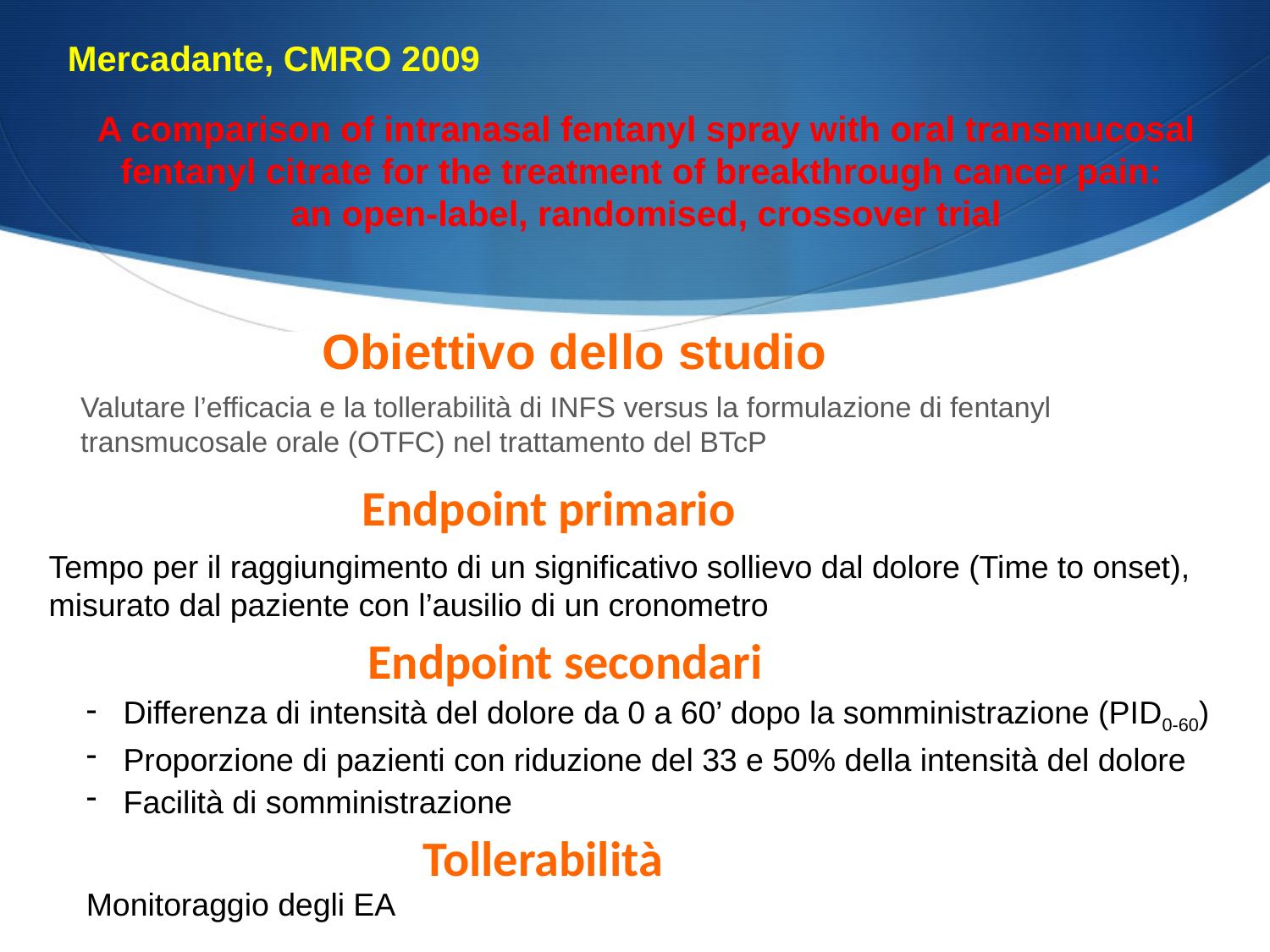

Mercadante, CMRO 2009
A comparison of intranasal fentanyl spray with oral transmucosal fentanyl citrate for the treatment of breakthrough cancer pain:
an open-label, randomised, crossover trial
# Obiettivo dello studio
Valutare l’efficacia e la tollerabilità di INFS versus la formulazione di fentanyl transmucosale orale (OTFC) nel trattamento del BTcP
Endpoint primario
Tempo per il raggiungimento di un significativo sollievo dal dolore (Time to onset), misurato dal paziente con l’ausilio di un cronometro
Endpoint secondari
Differenza di intensità del dolore da 0 a 60’ dopo la somministrazione (PID0-60)
Proporzione di pazienti con riduzione del 33 e 50% della intensità del dolore
Facilità di somministrazione

Tollerabilità
Monitoraggio degli EA